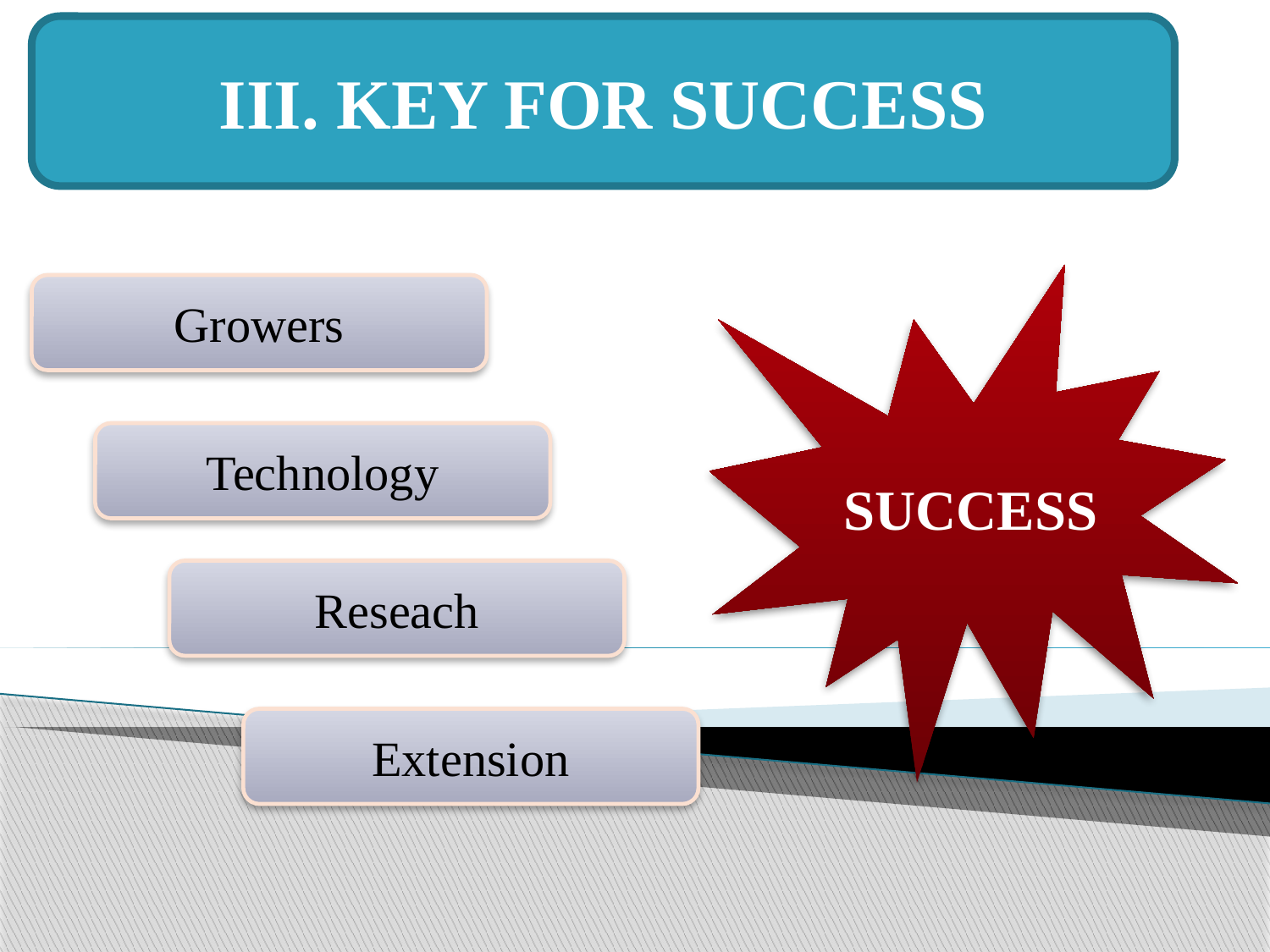

III. KEY FOR SUCCESS
#

SUCCESS
Growers
Technology

Reseach
Extension